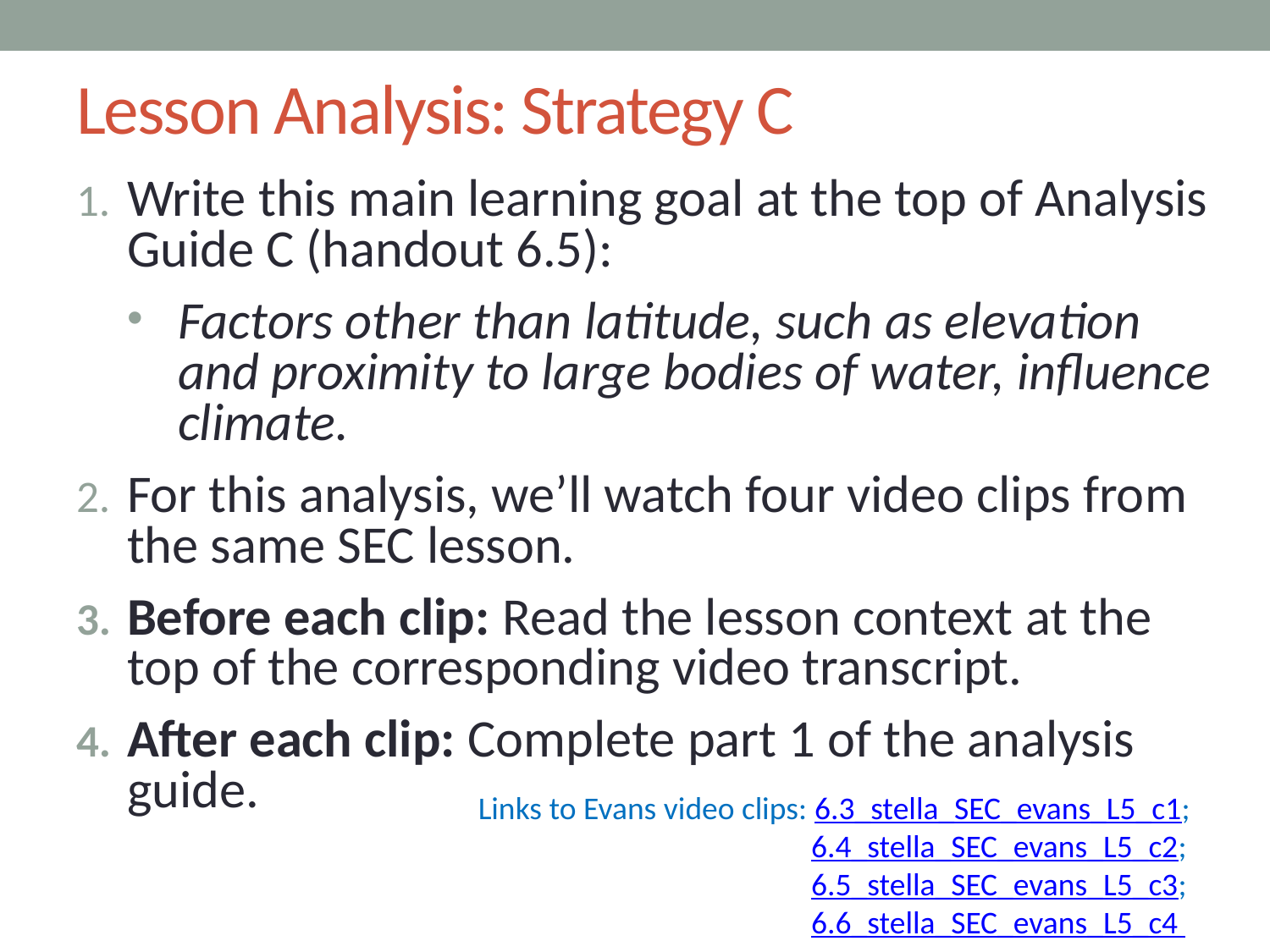

# Lesson Analysis: Strategy C

Write this main learning goal at the top of Analysis Guide C (handout 6.5):
Factors other than latitude, such as elevation and proximity to large bodies of water, influence climate.
For this analysis, we’ll watch four video clips from the same SEC lesson.
Before each clip: Read the lesson context at the top of the corresponding video transcript.
After each clip: Complete part 1 of the analysis guide.
Links to Evans video clips: 6.3_stella_SEC_evans_L5_c1; 		           6.4_stella_SEC_evans_L5_c2; 		           6.5_stella_SEC_evans_L5_c3; 		           6.6_stella_SEC_evans_L5_c4